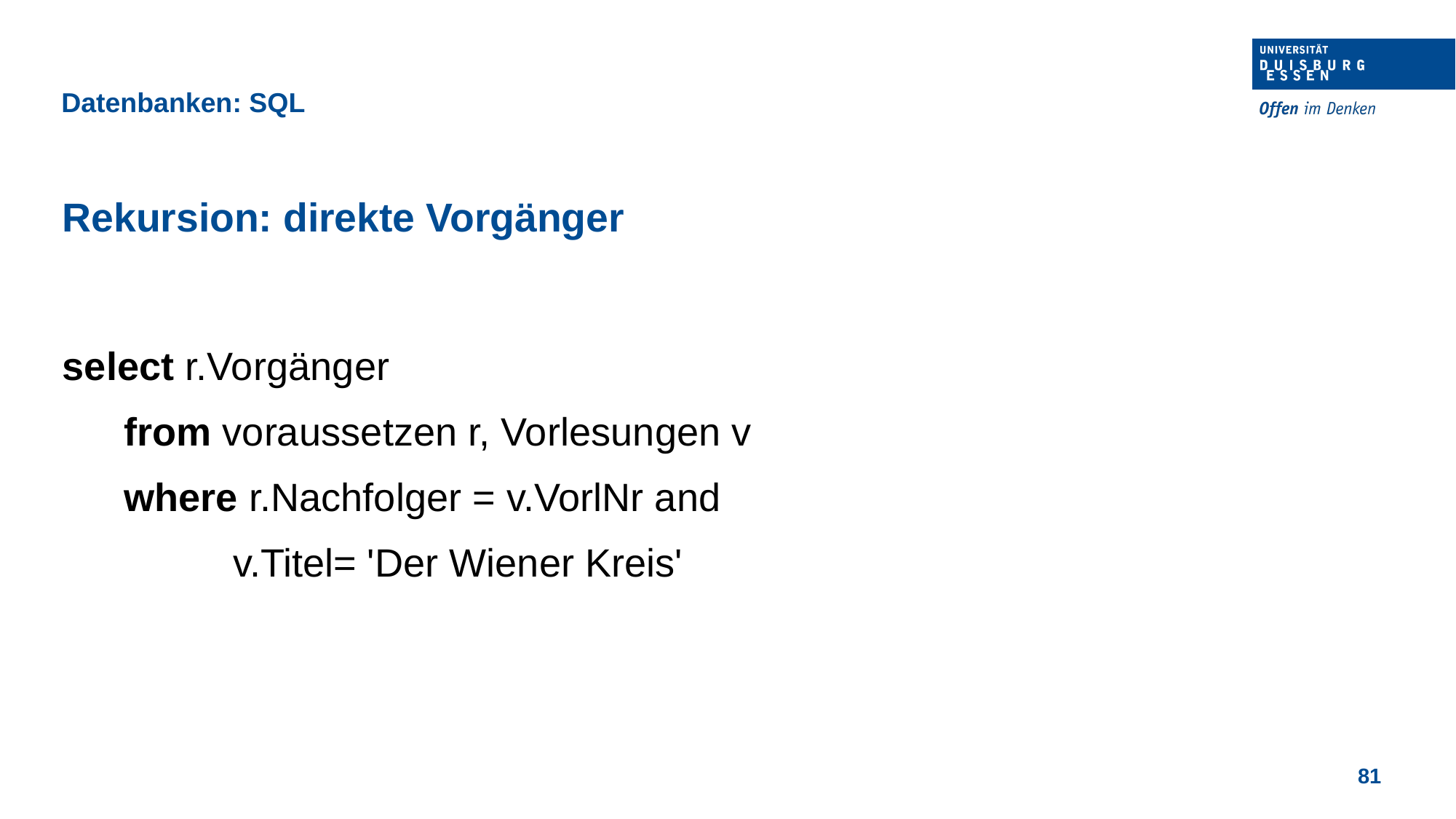

Datenbanken: SQL
Rekursion: direkte Vorgänger
select r.Vorgänger
	from voraussetzen r, Vorlesungen v
	where r.Nachfolger = v.VorlNr and
		v.Titel= 'Der Wiener Kreis'
81